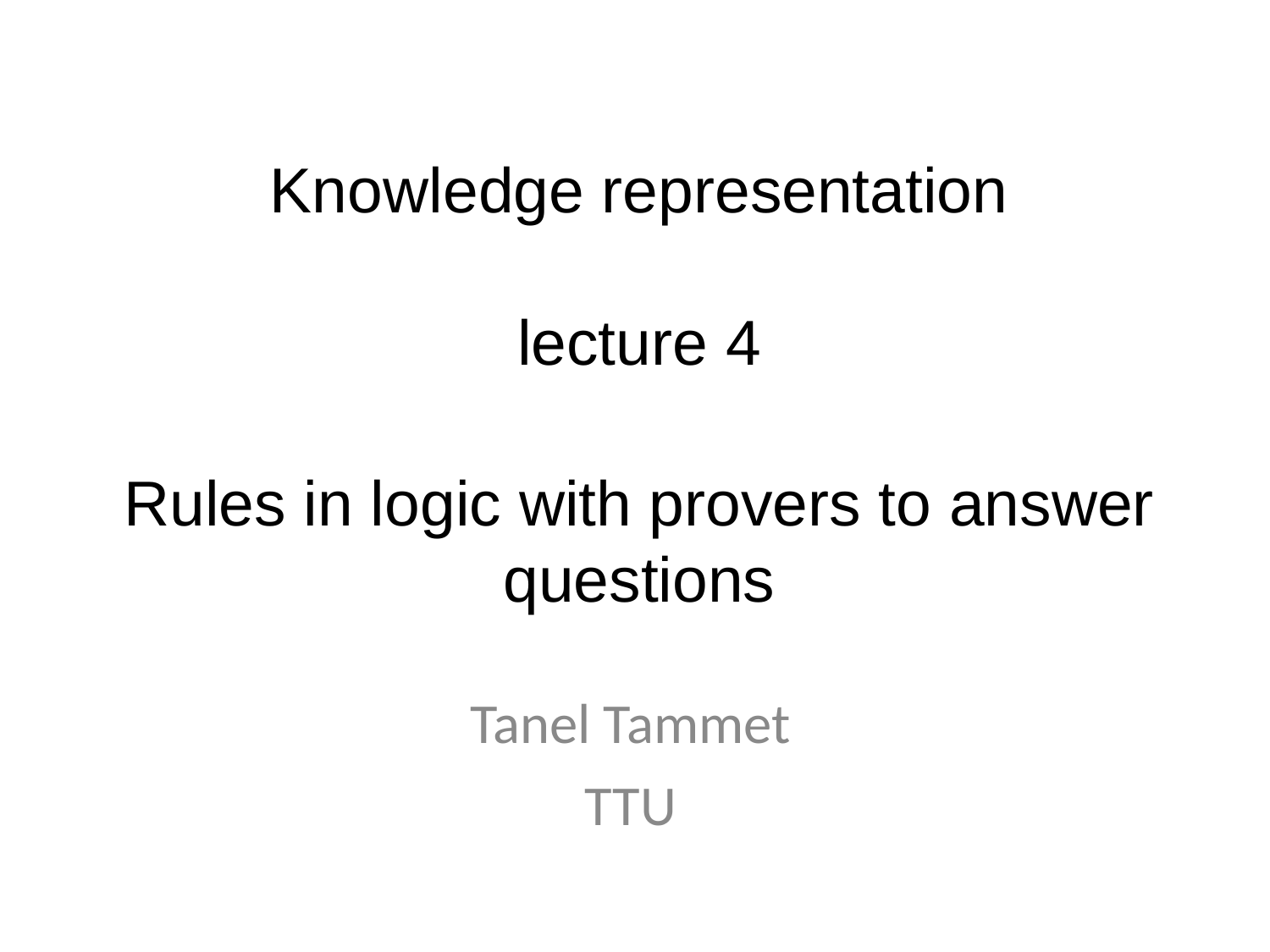

Knowledge representation
lecture 4
Rules in logic with provers to answer questions

Tanel Tammet
TTU